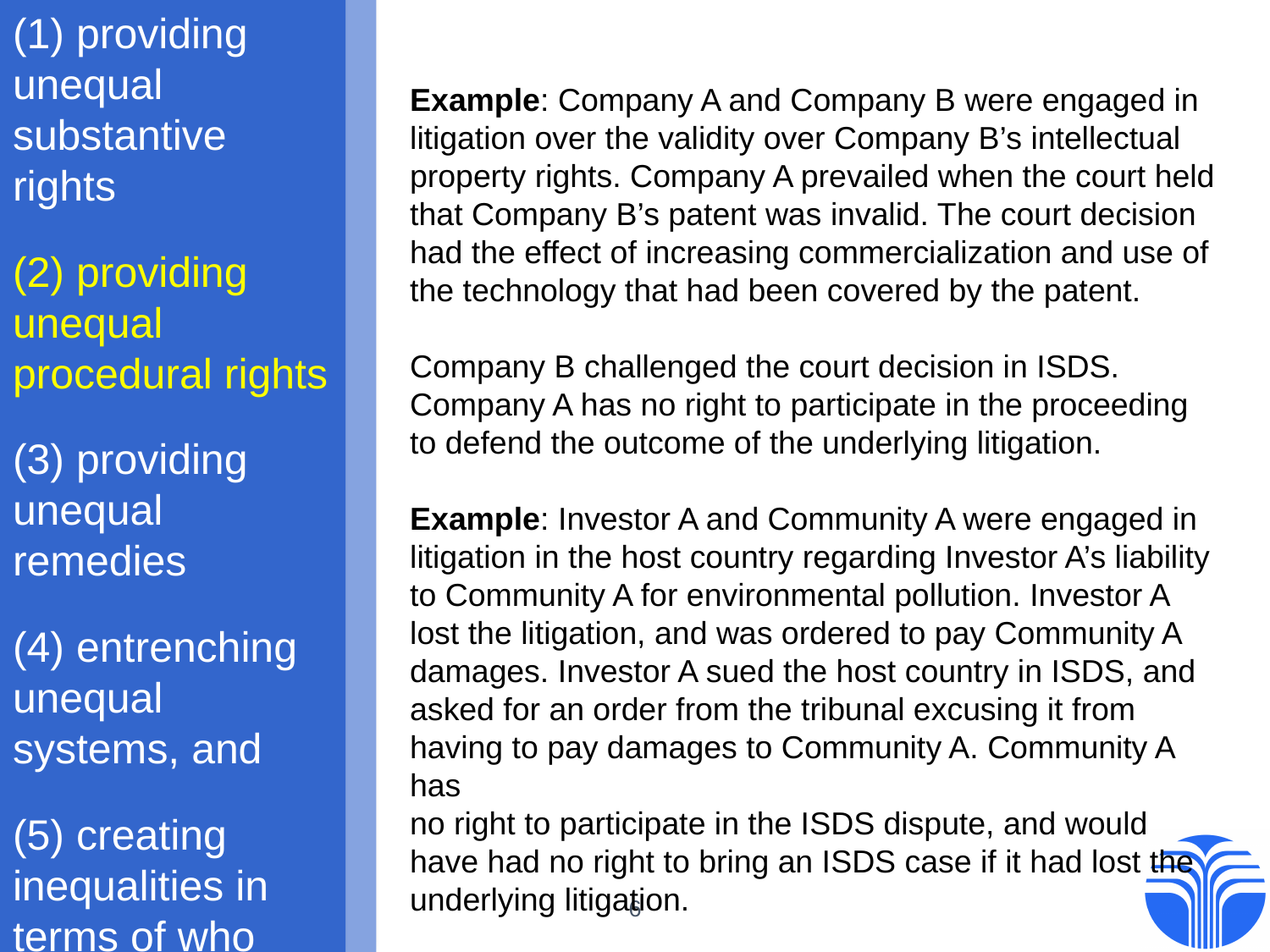

(1) providing unequal substantive rights
(2) providing unequal procedural rights
(3) providing unequal remedies
(4) entrenching unequal systems, and
(5) creating inequalities in terms of who writes the rules

Example: Company A and Company B were engaged in litigation over the validity over Company B’s intellectual property rights. Company A prevailed when the court held that Company B’s patent was invalid. The court decision had the effect of increasing commercialization and use of the technology that had been covered by the patent.

Company B challenged the court decision in ISDS. Company A has no right to participate in the proceeding to defend the outcome of the underlying litigation.

Example: Investor A and Community A were engaged in litigation in the host country regarding Investor A’s liability to Community A for environmental pollution. Investor A lost the litigation, and was ordered to pay Community A damages. Investor A sued the host country in ISDS, and asked for an order from the tribunal excusing it from having to pay damages to Community A. Community A has
no right to participate in the ISDS dispute, and would have had no right to bring an ISDS case if it had lost the underlying litigation.
6